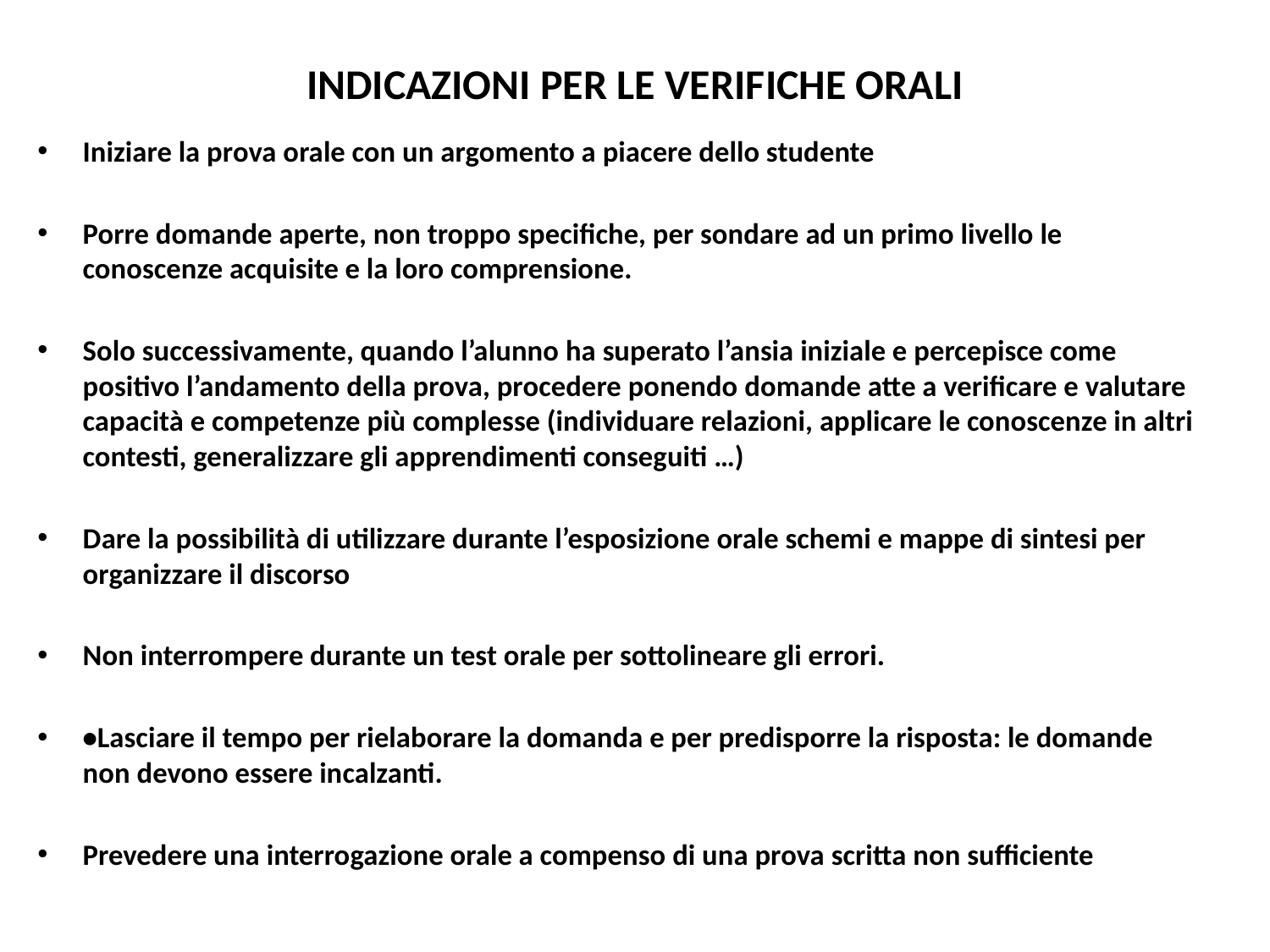

# INDICAZIONI PER LE VERIFICHE ORALI
Iniziare la prova orale con un argomento a piacere dello studente

Porre domande aperte, non troppo specifiche, per sondare ad un primo livello le conoscenze acquisite e la loro comprensione.

Solo successivamente, quando l’alunno ha superato l’ansia iniziale e percepisce come positivo l’andamento della prova, procedere ponendo domande atte a verificare e valutare capacità e competenze più complesse (individuare relazioni, applicare le conoscenze in altri contesti, generalizzare gli apprendimenti conseguiti …)

Dare la possibilità di utilizzare durante l’esposizione orale schemi e mappe di sintesi per organizzare il discorso

Non interrompere durante un test orale per sottolineare gli errori.

•Lasciare il tempo per rielaborare la domanda e per predisporre la risposta: le domande non devono essere incalzanti.

Prevedere una interrogazione orale a compenso di una prova scritta non sufficiente